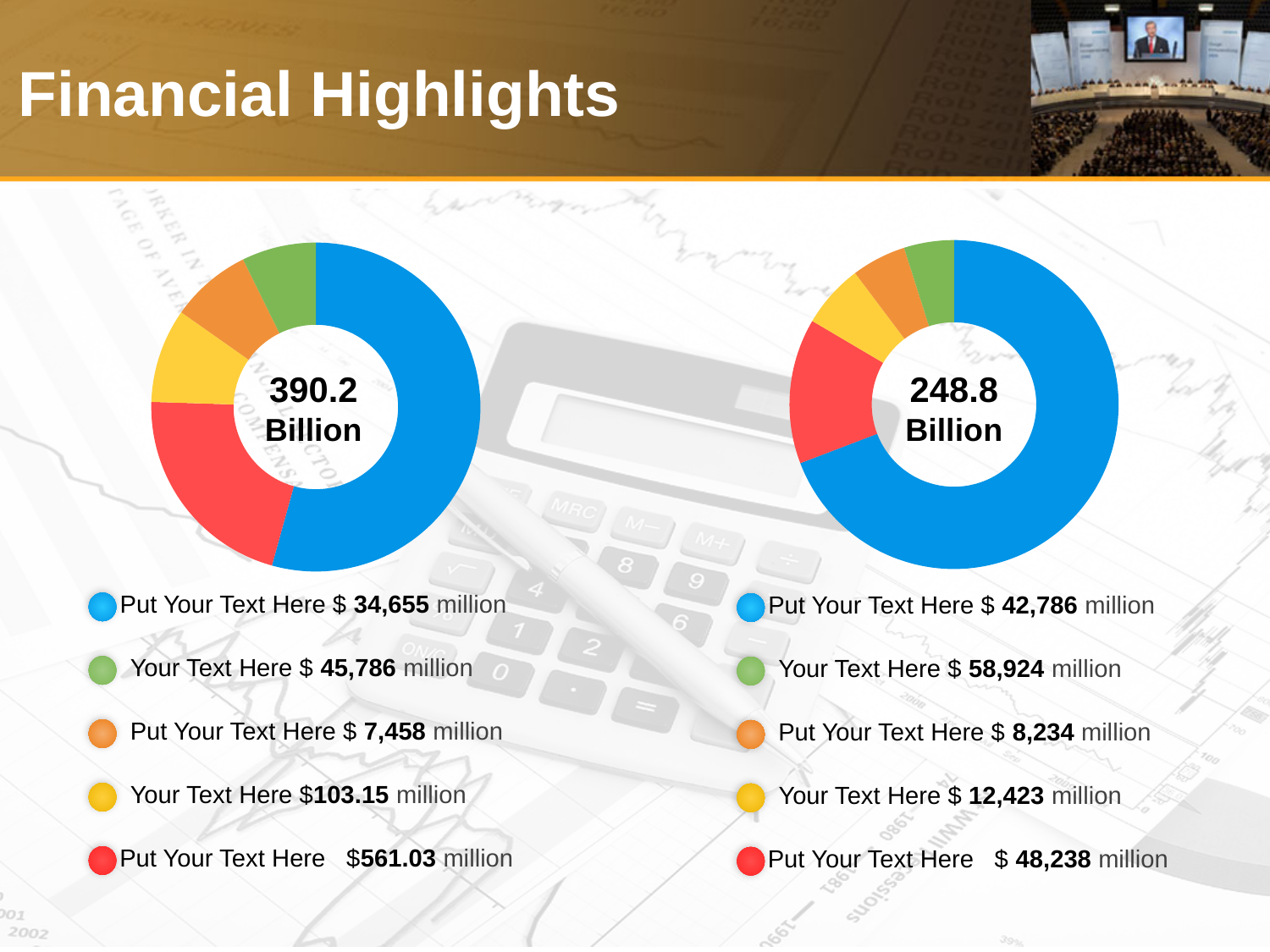

Financial Highlights

### Chart

| Category | Sales |
|---|---|
| 1st Qtr | 15.5 |
| 2nd Qtr | 3.2 |
| 3rd Qtr | 1.4 |
| 4th Qtr | 1.2 |
| 5th Qtr | 1.1 |
248.8
Billion

### Chart

| Category | Sales |
|---|---|
| 1st Qtr | 8.2 |
| 2nd Qtr | 3.2 |
| 3rd Qtr | 1.4 |
| 4th Qtr | 1.2 |
| 5th Qtr | 1.1 |
390.2
Billion
Put Your Text Here $ 34,655 million

Your Text Here $ 45,786 million

Put Your Text Here $ 7,458 million

Your Text Here $103.15 million

Put Your Text Here   $561.03 million

Put Your Text Here $ 42,786 million

Your Text Here $ 58,924 million

Put Your Text Here $ 8,234 million

Your Text Here $ 12,423 million

Put Your Text Here   $ 48,238 million